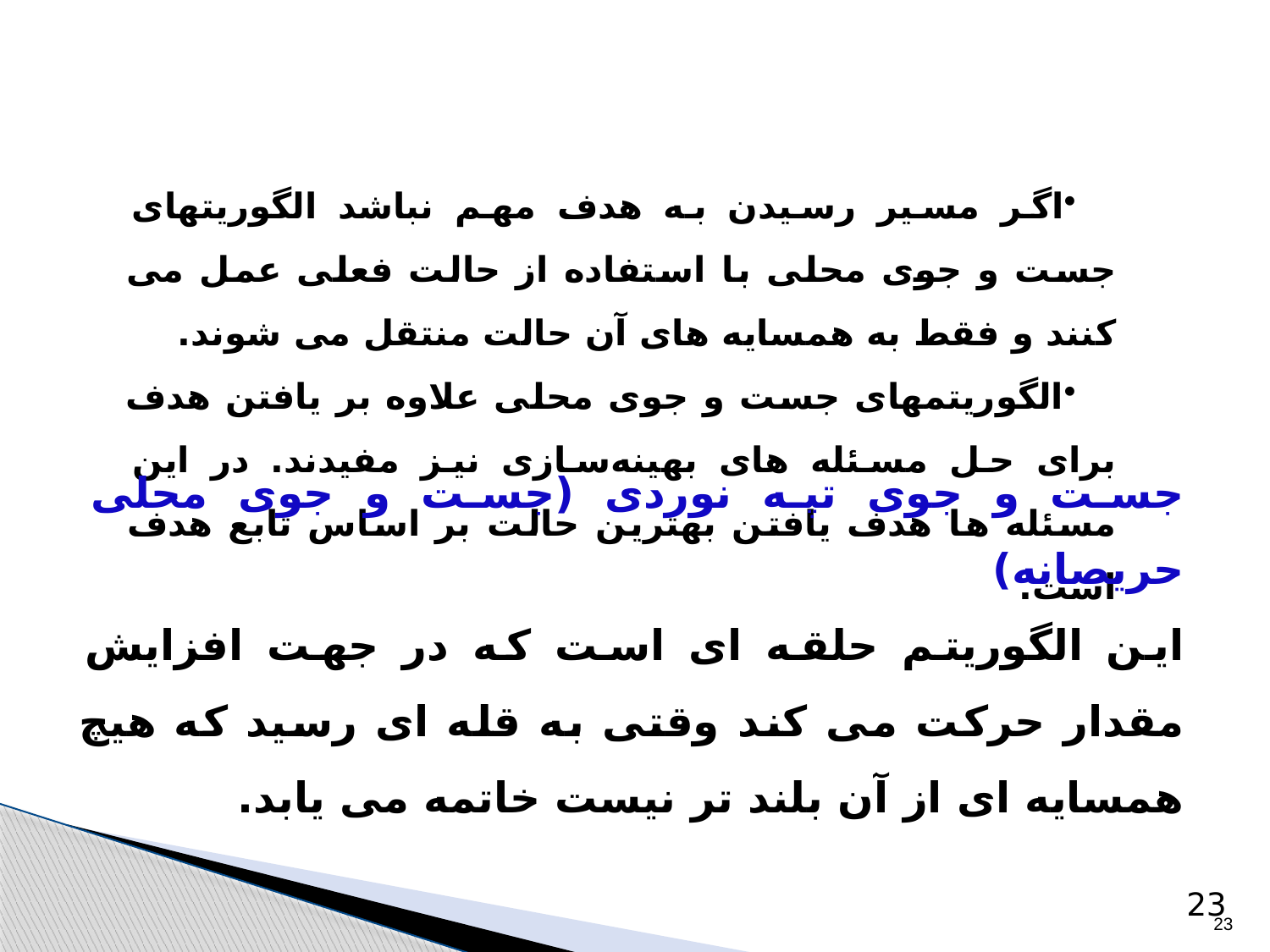

# الگوریتمهای جست وجوی محلی و مسئله های بهینه سازی
اگر مسیر رسیدن به هدف مهم نباشد الگوریتهای جست و جوی محلی با استفاده از حالت فعلی عمل می کنند و فقط به همسایه های آن حالت منتقل می شوند.
الگوریتمهای جست و جوی محلی علاوه بر یافتن هدف برای حل مسئله های بهینه‌سازی نیز مفیدند. در این مسئله ها هدف یافتن بهترین حالت بر اساس تابع هدف است.
جست و جوی تپه نوردی (جست و جوی محلی حریصانه)
این الگوریتم حلقه ای است که در جهت افزایش مقدار حرکت می کند وقتی به قله ای رسید که هیچ همسایه ای از آن بلند تر نیست خاتمه می یابد.
23